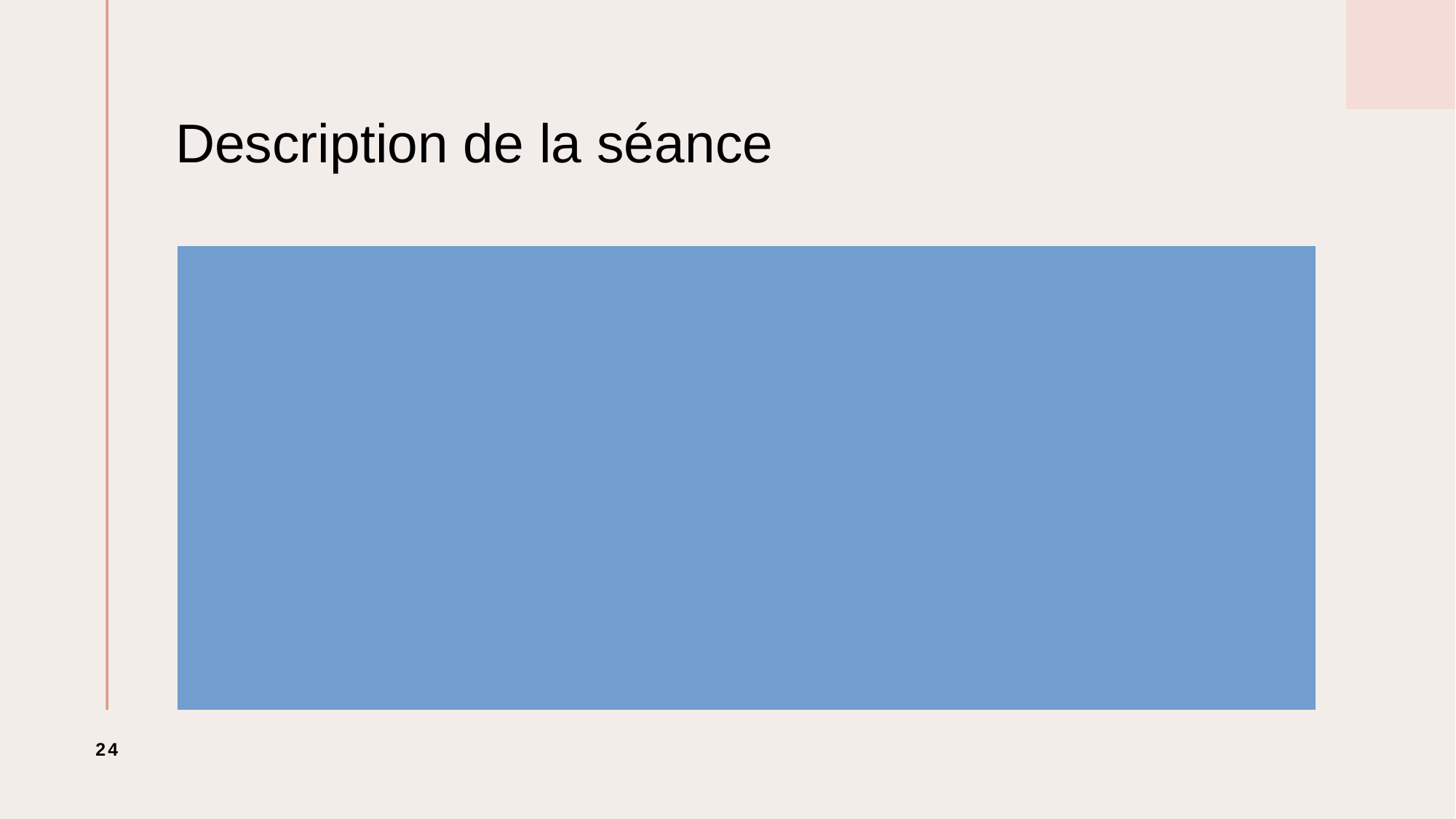

# Description de la séance
Troisième heure:
Correction commune du schéma attendu

Quelques pistes pour l’utilisation des IA pour répondre à leur besoin

24